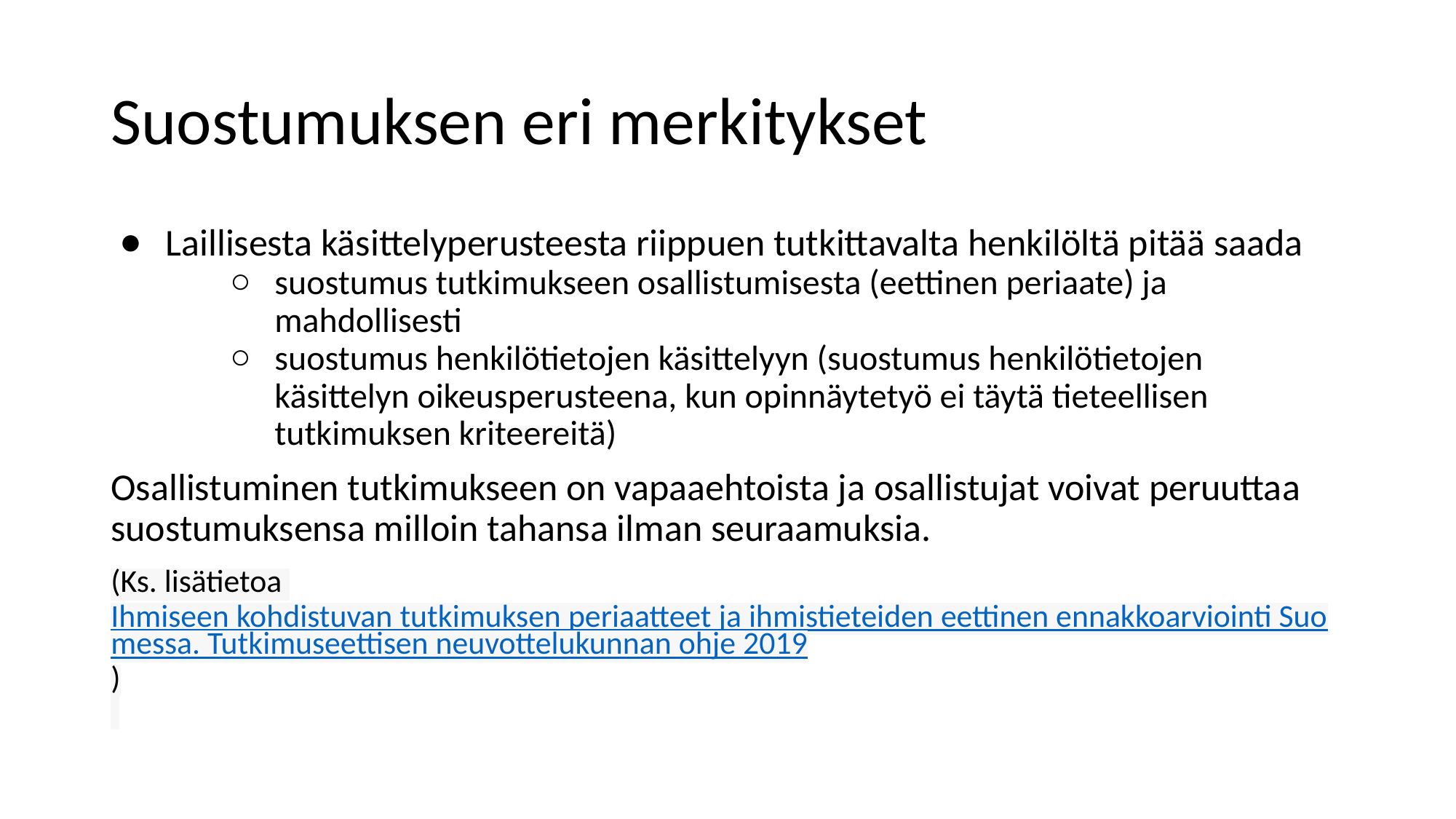

# Suostumuksen eri merkitykset
Laillisesta käsittelyperusteesta riippuen tutkittavalta henkilöltä pitää saada
suostumus tutkimukseen osallistumisesta (eettinen periaate) ja mahdollisesti
suostumus henkilötietojen käsittelyyn (suostumus henkilötietojen käsittelyn oikeusperusteena, kun opinnäytetyö ei täytä tieteellisen tutkimuksen kriteereitä)
Osallistuminen tutkimukseen on vapaaehtoista ja osallistujat voivat peruuttaa suostumuksensa milloin tahansa ilman seuraamuksia.
(Ks. lisätietoa Ihmiseen kohdistuvan tutkimuksen periaatteet ja ihmistieteiden eettinen ennakkoarviointi Suomessa. Tutkimuseettisen neuvottelukunnan ohje 2019)